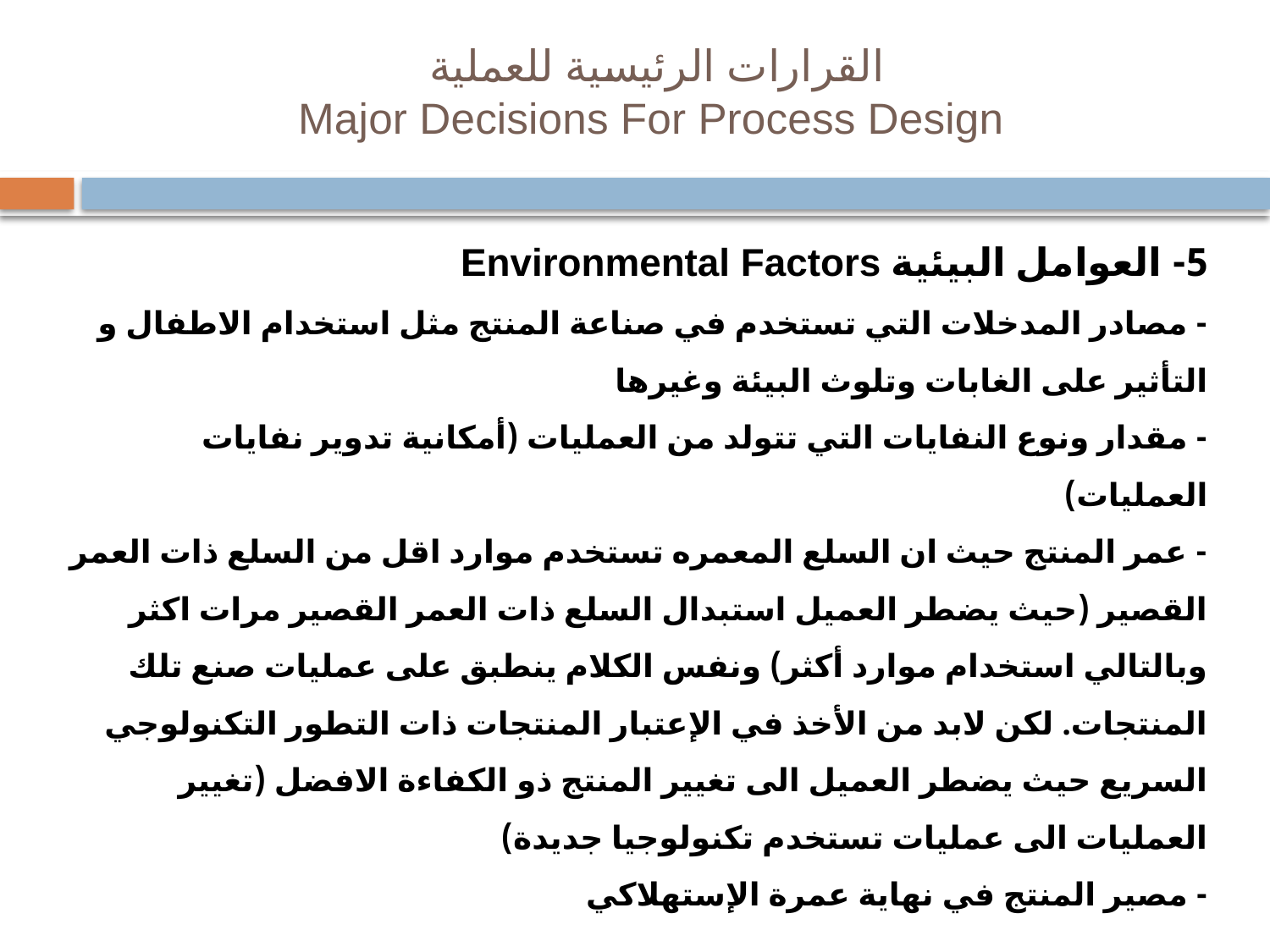

# القرارات الرئيسية للعملية Major Decisions For Process Design

5- العوامل البيئية Environmental Factors
- مصادر المدخلات التي تستخدم في صناعة المنتج مثل استخدام الاطفال و التأثير على الغابات وتلوث البيئة وغيرها
- مقدار ونوع النفايات التي تتولد من العمليات (أمكانية تدوير نفايات العمليات)
- عمر المنتج حيث ان السلع المعمره تستخدم موارد اقل من السلع ذات العمر القصير (حيث يضطر العميل استبدال السلع ذات العمر القصير مرات اكثر وبالتالي استخدام موارد أكثر) ونفس الكلام ينطبق على عمليات صنع تلك المنتجات. لكن لابد من الأخذ في الإعتبار المنتجات ذات التطور التكنولوجي السريع حيث يضطر العميل الى تغيير المنتج ذو الكفاءة الافضل (تغيير العمليات الى عمليات تستخدم تكنولوجيا جديدة)
- مصير المنتج في نهاية عمرة الإستهلاكي